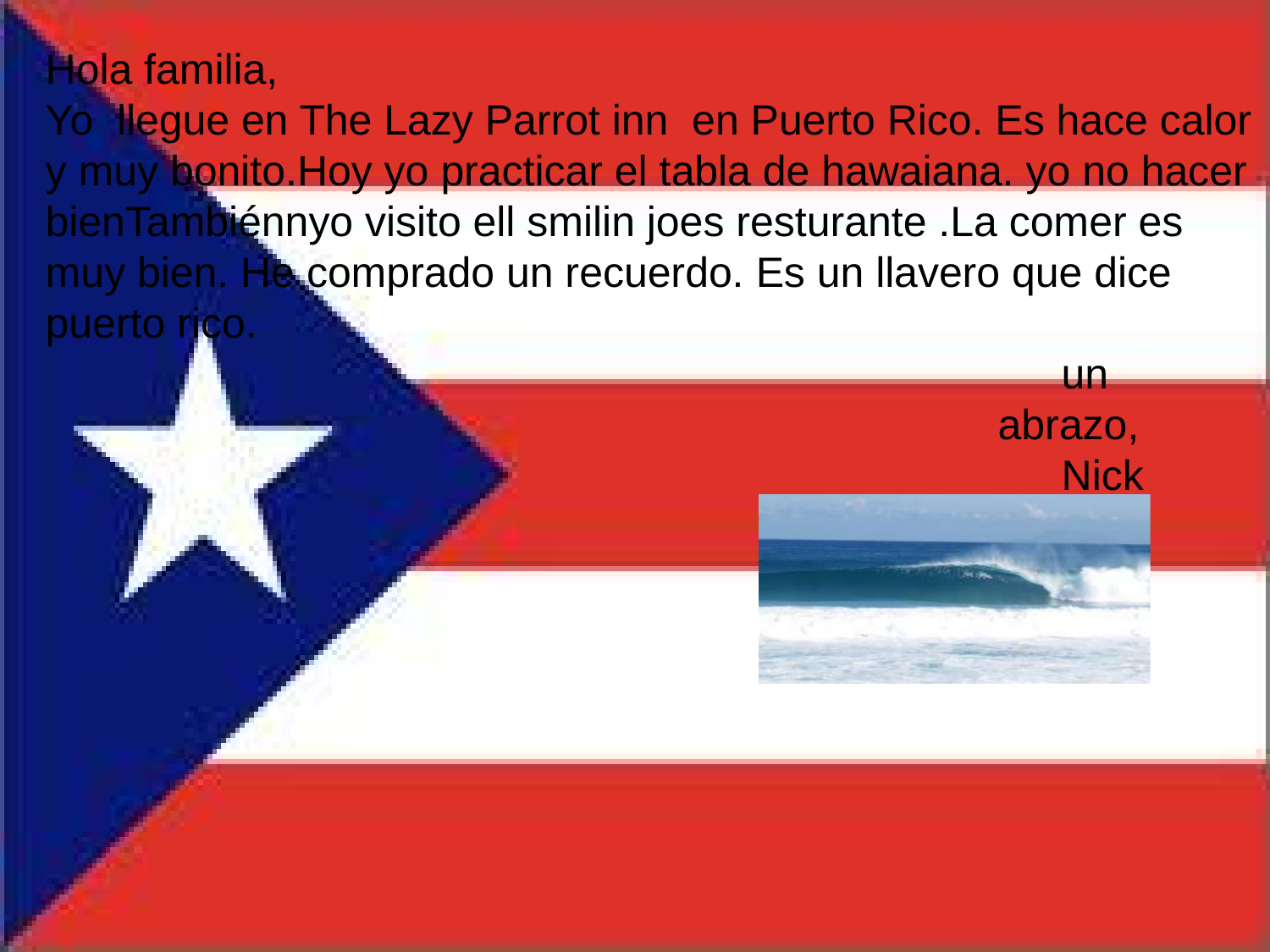

Hola familia,
Yo  llegue en The Lazy Parrot inn  en Puerto Rico. Es hace calor y muy bonito.Hoy yo practicar el tabla de hawaiana. yo no hacer bienTambiénnyo visito ell smilin joes resturante .La comer es muy bien. He comprado un recuerdo. Es un llavero que dice puerto rico.
un abrazo,
Nick